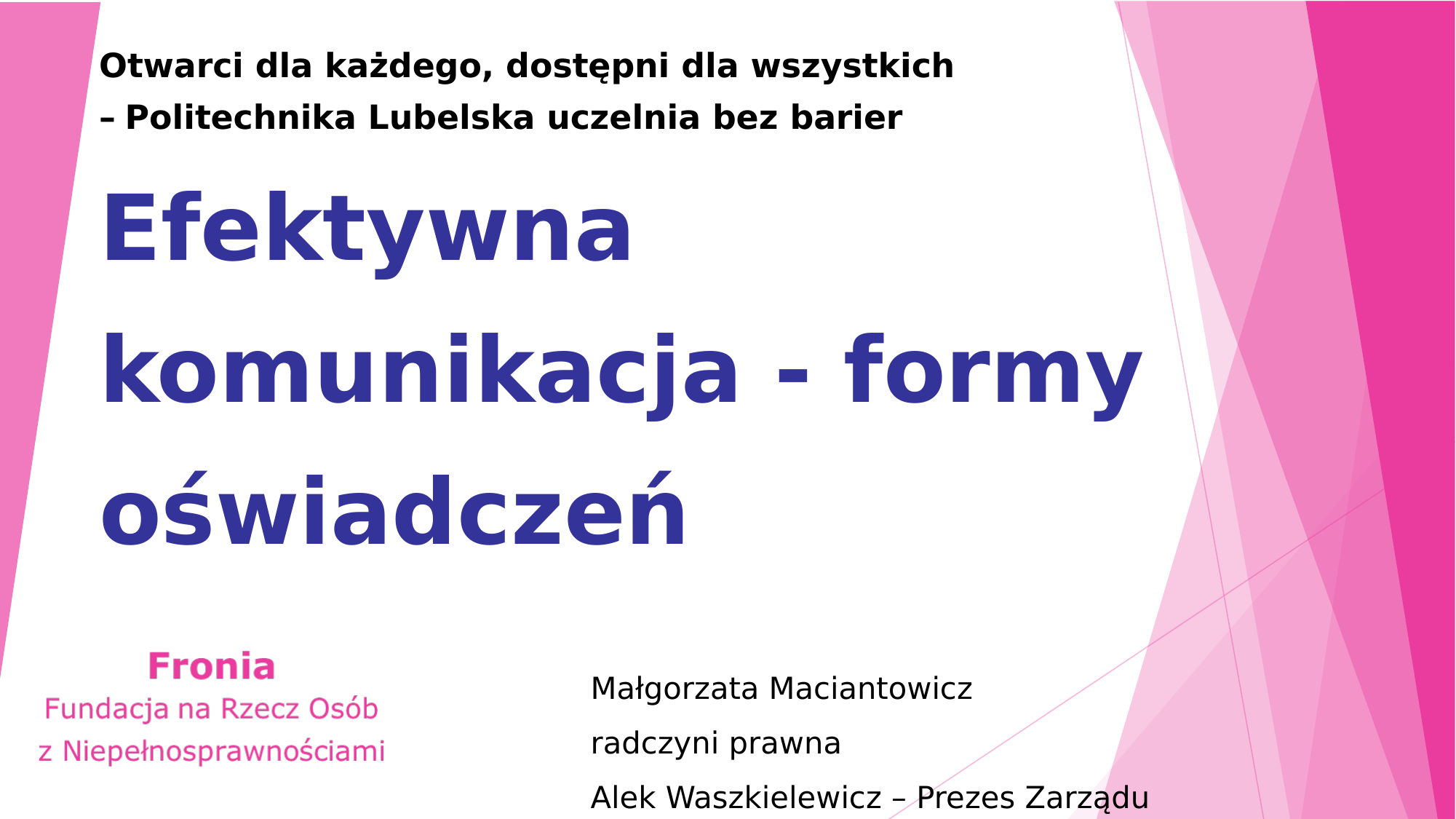

# Otwarci dla każdego, dostępni dla wszystkich – Politechnika Lubelska uczelnia bez barier Efektywna komunikacja - formy oświadczeń
Małgorzata Maciantowicz
radczyni prawna
Alek Waszkielewicz – Prezes Zarządu